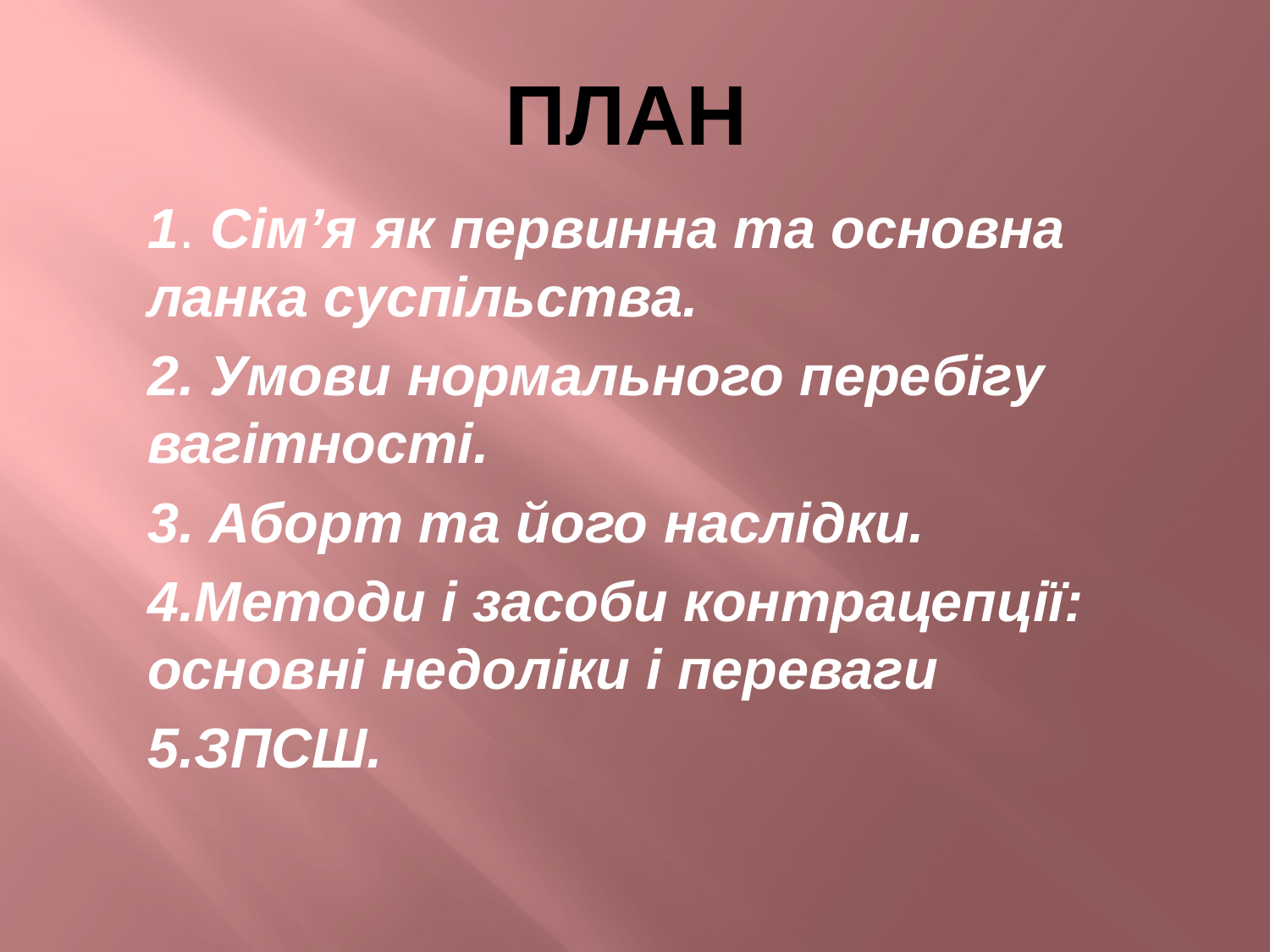

# План
1. Сім’я як первинна та основна ланка суспільства.
2. Умови нормального перебігу вагітності.
3. Аборт та його наслідки.
4.Методи і засоби контрацепції: основні недоліки і переваги
5.ЗПСШ.